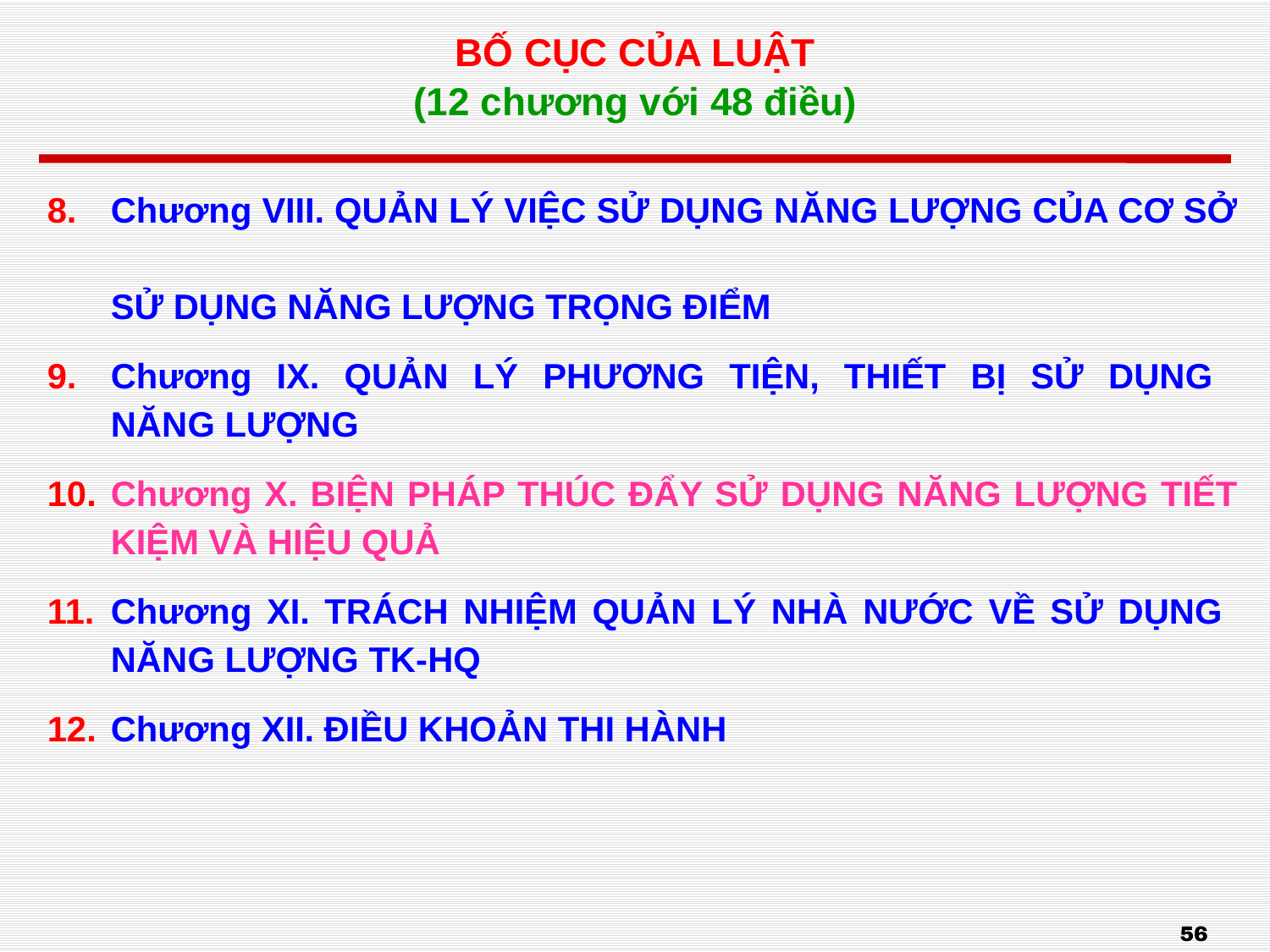

# BỐ CỤC CỦA LUẬT (12 chương với 48 điều)
Chương VIII. QUẢN LÝ VIỆC SỬ DỤNG NĂNG LƯỢNG CỦA CƠ SỞ
SỬ DỤNG NĂNG LƯỢNG TRỌNG ĐIỂM
Chương IX. QUẢN LÝ PHƯƠNG TIỆN, THIẾT BỊ SỬ DỤNG
NĂNG LƯỢNG
Chương X. BIỆN PHÁP THÚC ĐẨY SỬ DỤNG NĂNG LƯỢNG TIẾT KIỆM VÀ HIỆU QUẢ
Chương XI. TRÁCH NHIỆM QUẢN LÝ NHÀ NƯỚC VỀ SỬ DỤNG
NĂNG LƯỢNG TK-HQ
Chương XII. ĐIỀU KHOẢN THI HÀNH